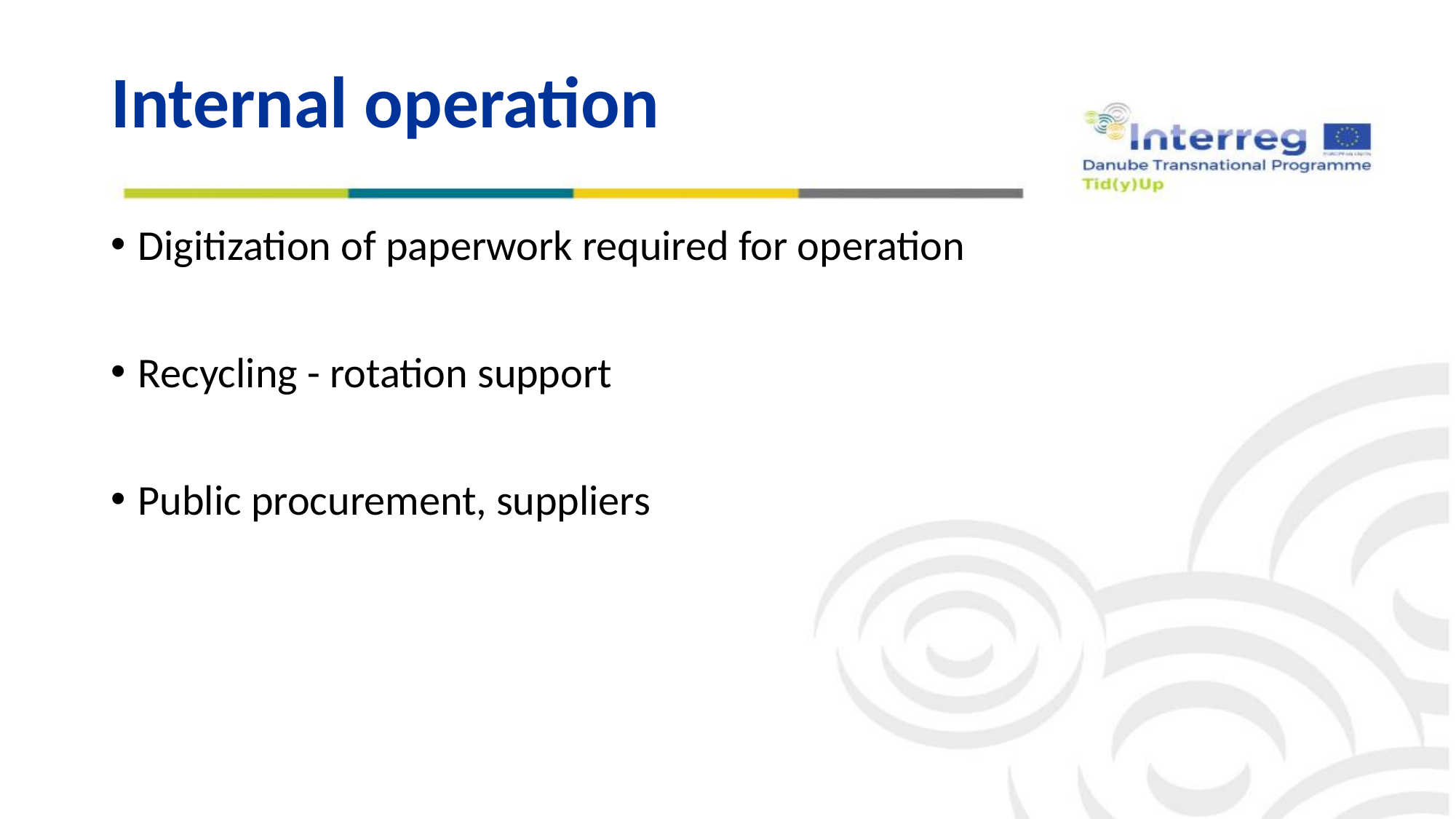

# Internal operation
Digitization of paperwork required for operation
Recycling - rotation support
Public procurement, suppliers